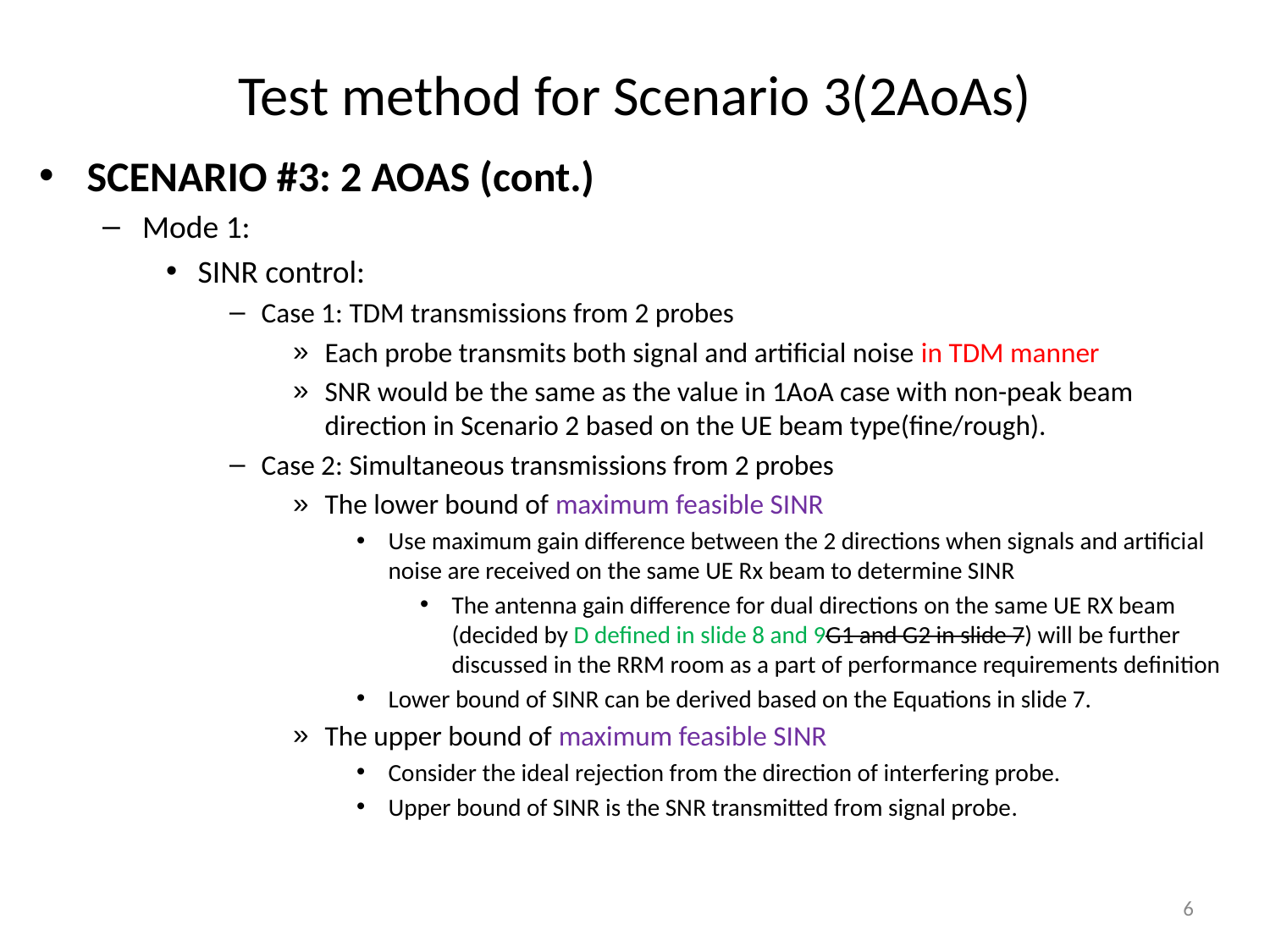

# Test method for Scenario 3(2AoAs)
SCENARIO #3: 2 AOAS (cont.)
Mode 1:
SINR control:
Case 1: TDM transmissions from 2 probes
Each probe transmits both signal and artificial noise in TDM manner
SNR would be the same as the value in 1AoA case with non-peak beam direction in Scenario 2 based on the UE beam type(fine/rough).
Case 2: Simultaneous transmissions from 2 probes
The lower bound of maximum feasible SINR
Use maximum gain difference between the 2 directions when signals and artificial noise are received on the same UE Rx beam to determine SINR
The antenna gain difference for dual directions on the same UE RX beam (decided by D defined in slide 8 and 9G1 and G2 in slide 7) will be further discussed in the RRM room as a part of performance requirements definition
Lower bound of SINR can be derived based on the Equations in slide 7.
The upper bound of maximum feasible SINR
Consider the ideal rejection from the direction of interfering probe.
Upper bound of SINR is the SNR transmitted from signal probe.

6